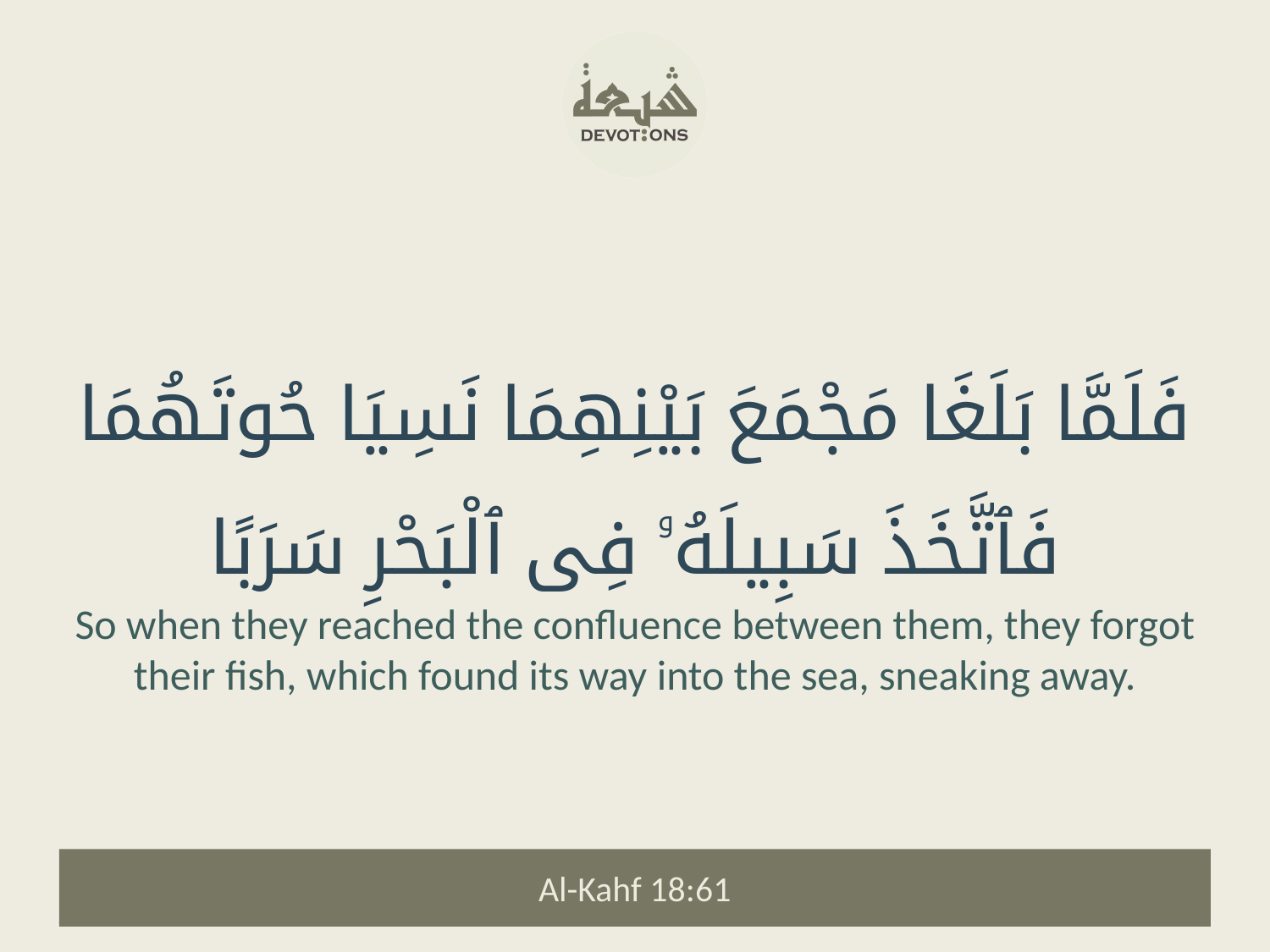

فَلَمَّا بَلَغَا مَجْمَعَ بَيْنِهِمَا نَسِيَا حُوتَهُمَا فَٱتَّخَذَ سَبِيلَهُۥ فِى ٱلْبَحْرِ سَرَبًا
So when they reached the confluence between them, they forgot their fish, which found its way into the sea, sneaking away.
Al-Kahf 18:61